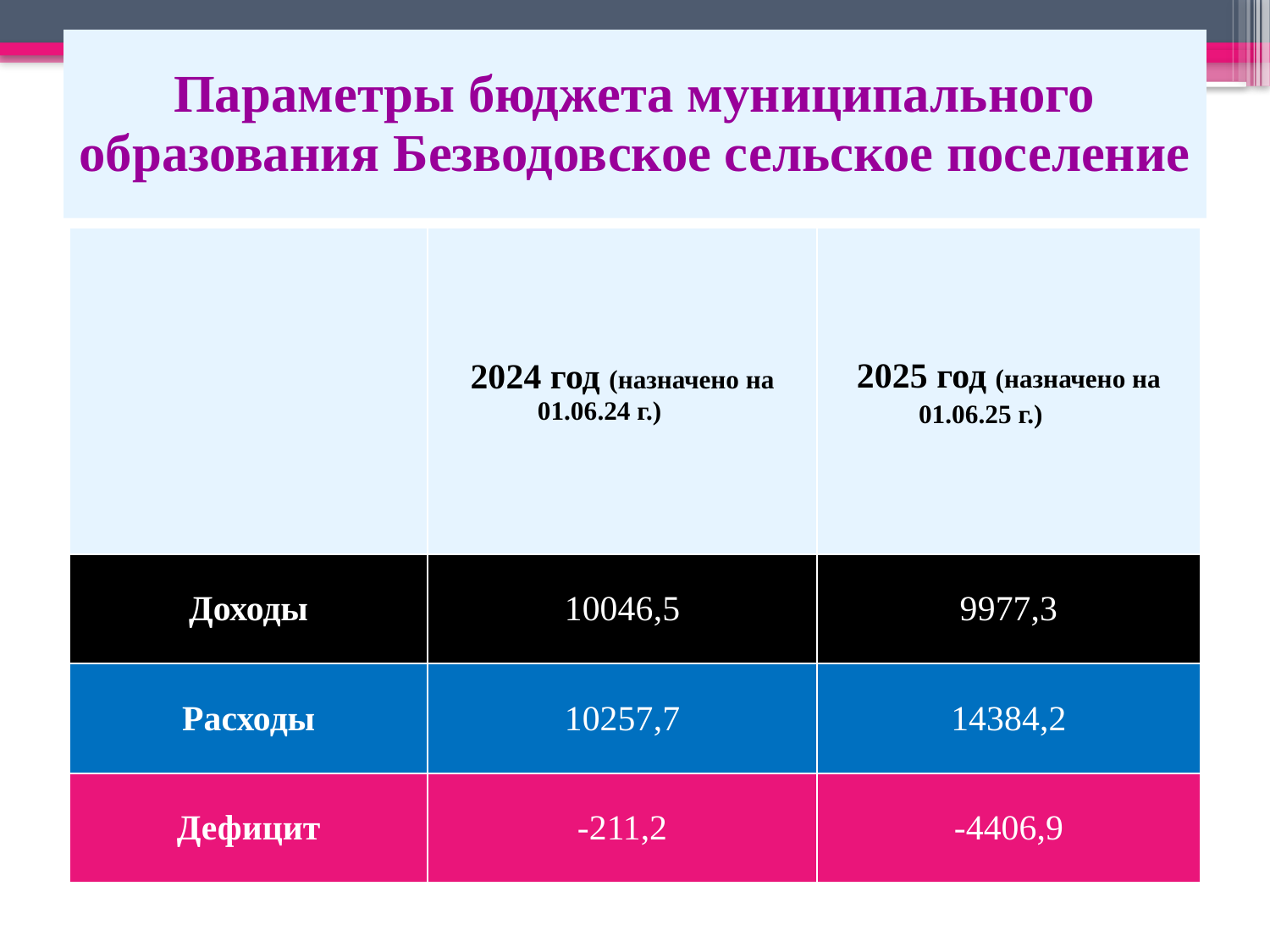

# Параметры бюджета муниципального образования Безводовское сельское поселение
|  | 2024 год (назначено на 01.06.24 г.) | 2025 год (назначено на 01.06.25 г.) |
| --- | --- | --- |
| Доходы | 10046,5 | 9977,3 |
| Расходы | 10257,7 | 14384,2 |
| Дефицит | -211,2 | -4406,9 |